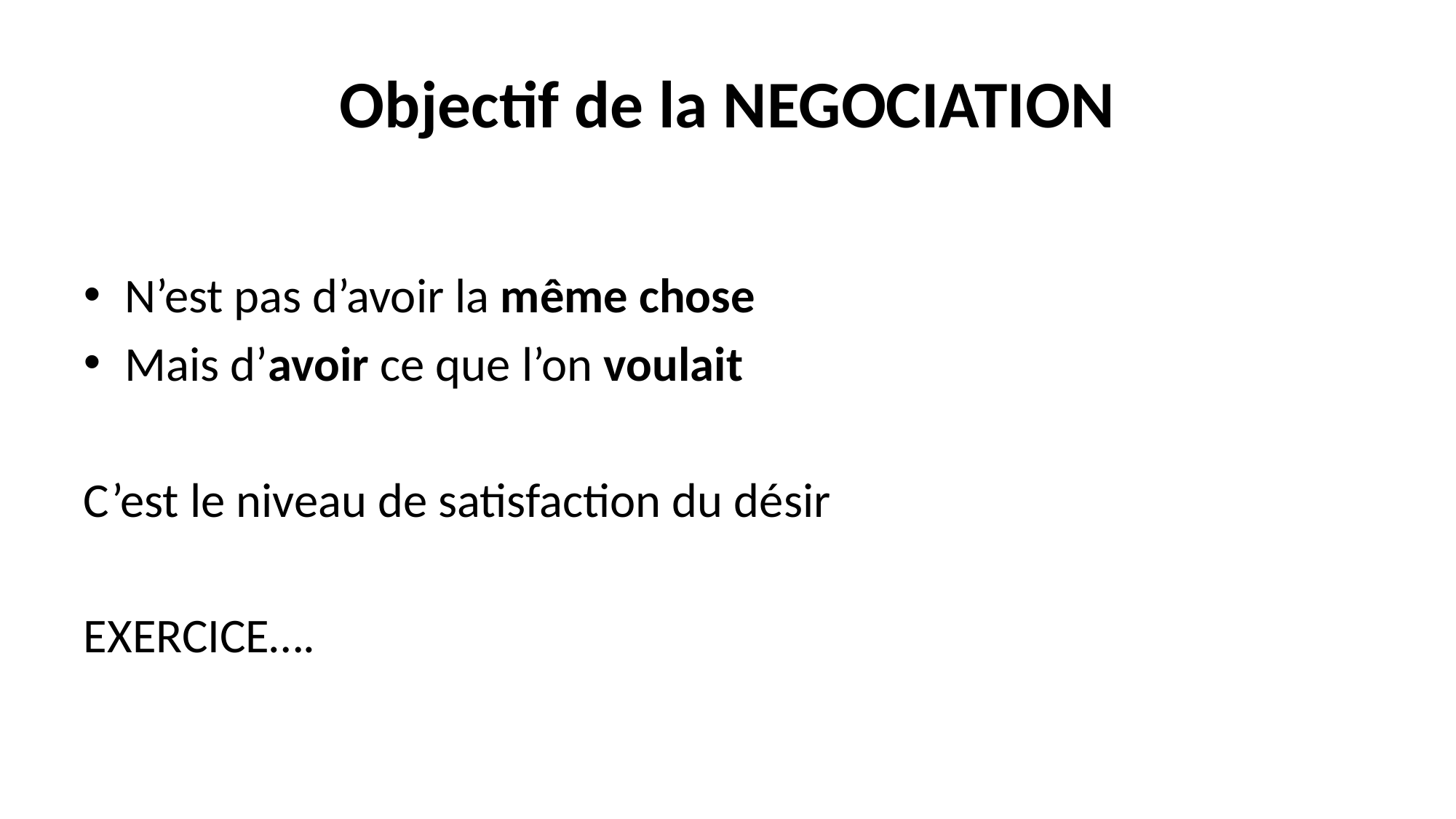

# Objectif de la NEGOCIATION

N’est pas d’avoir la même chose
Mais d’avoir ce que l’on voulait

C’est le niveau de satisfaction du désir

EXERCICE….